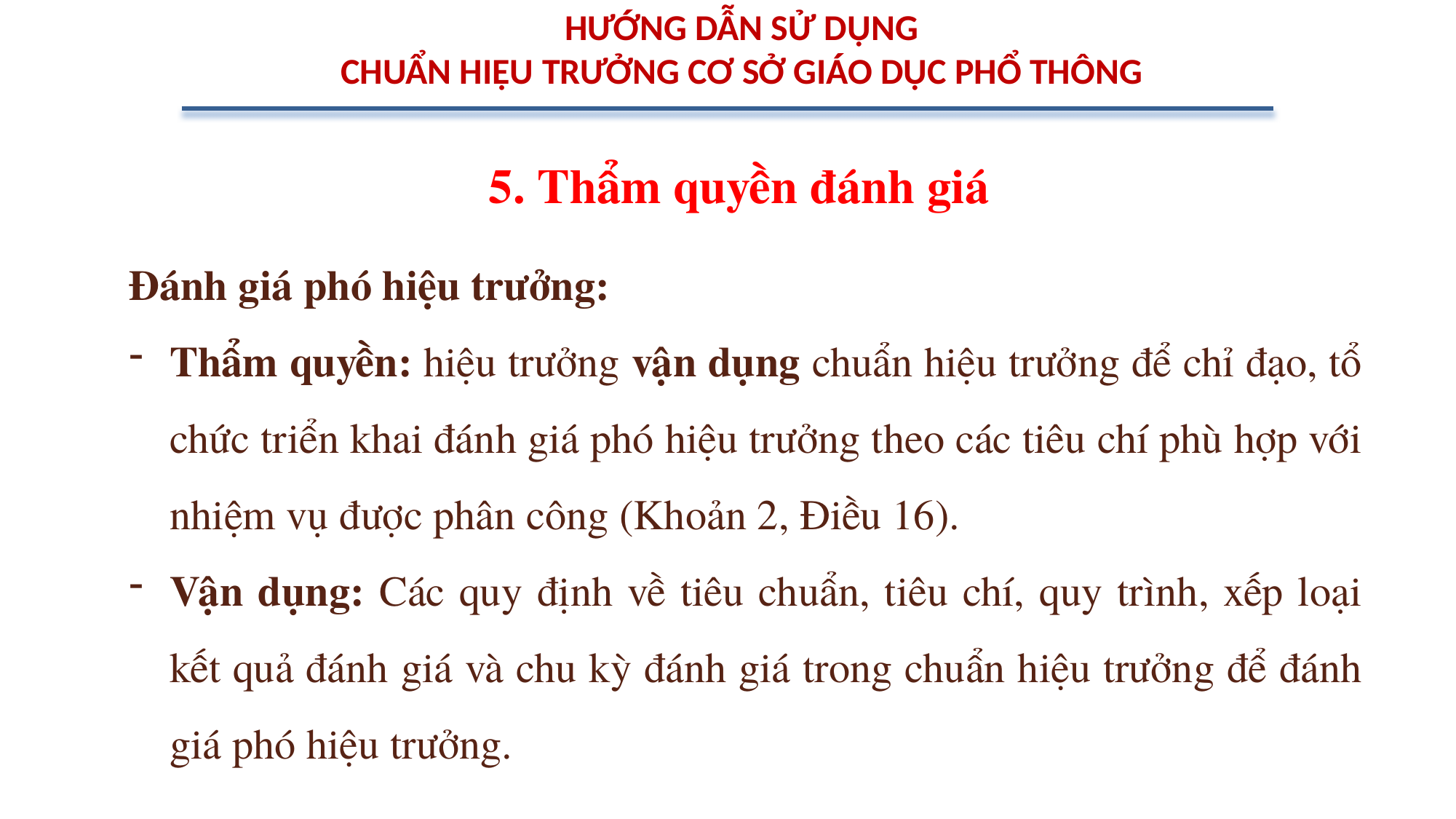

HƯỚNG DẪN SỬ DỤNG
CHUẨN HIỆU TRƯỞNG CƠ SỞ GIÁO DỤC PHỔ THÔNG
5. Thẩm quyền đánh giá
Đánh giá phó hiệu trưởng:
Thẩm quyền: hiệu trưởng vận dụng chuẩn hiệu trưởng để chỉ đạo, tổ chức triển khai đánh giá phó hiệu trưởng theo các tiêu chí phù hợp với nhiệm vụ được phân công (Khoản 2, Điều 16).
Vận dụng: Các quy định về tiêu chuẩn, tiêu chí, quy trình, xếp loại kết quả đánh giá và chu kỳ đánh giá trong chuẩn hiệu trưởng để đánh giá phó hiệu trưởng.